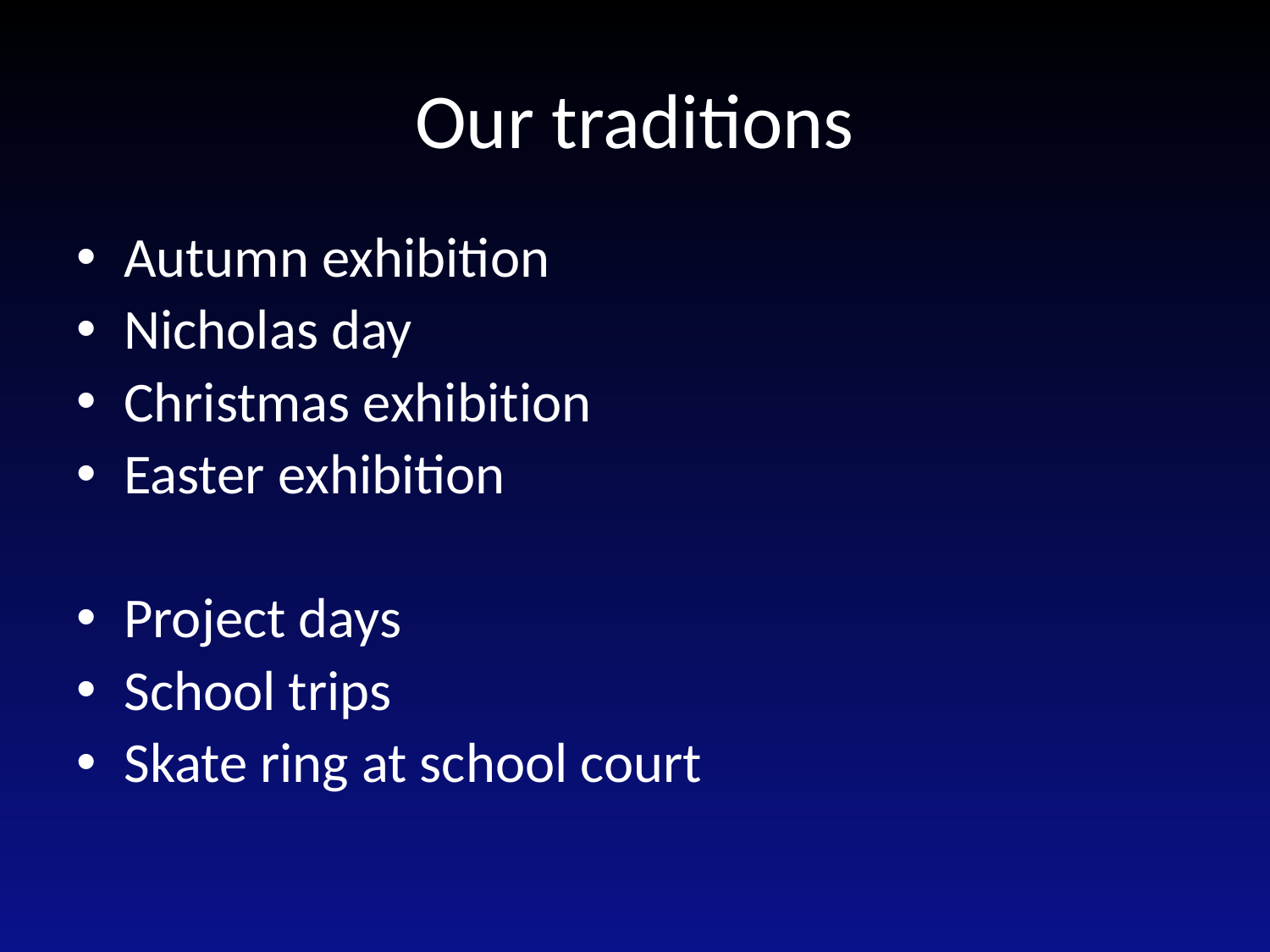

# Our traditions
Autumn exhibition
Nicholas day
Christmas exhibition
Easter exhibition

Project days
School trips
Skate ring at school court